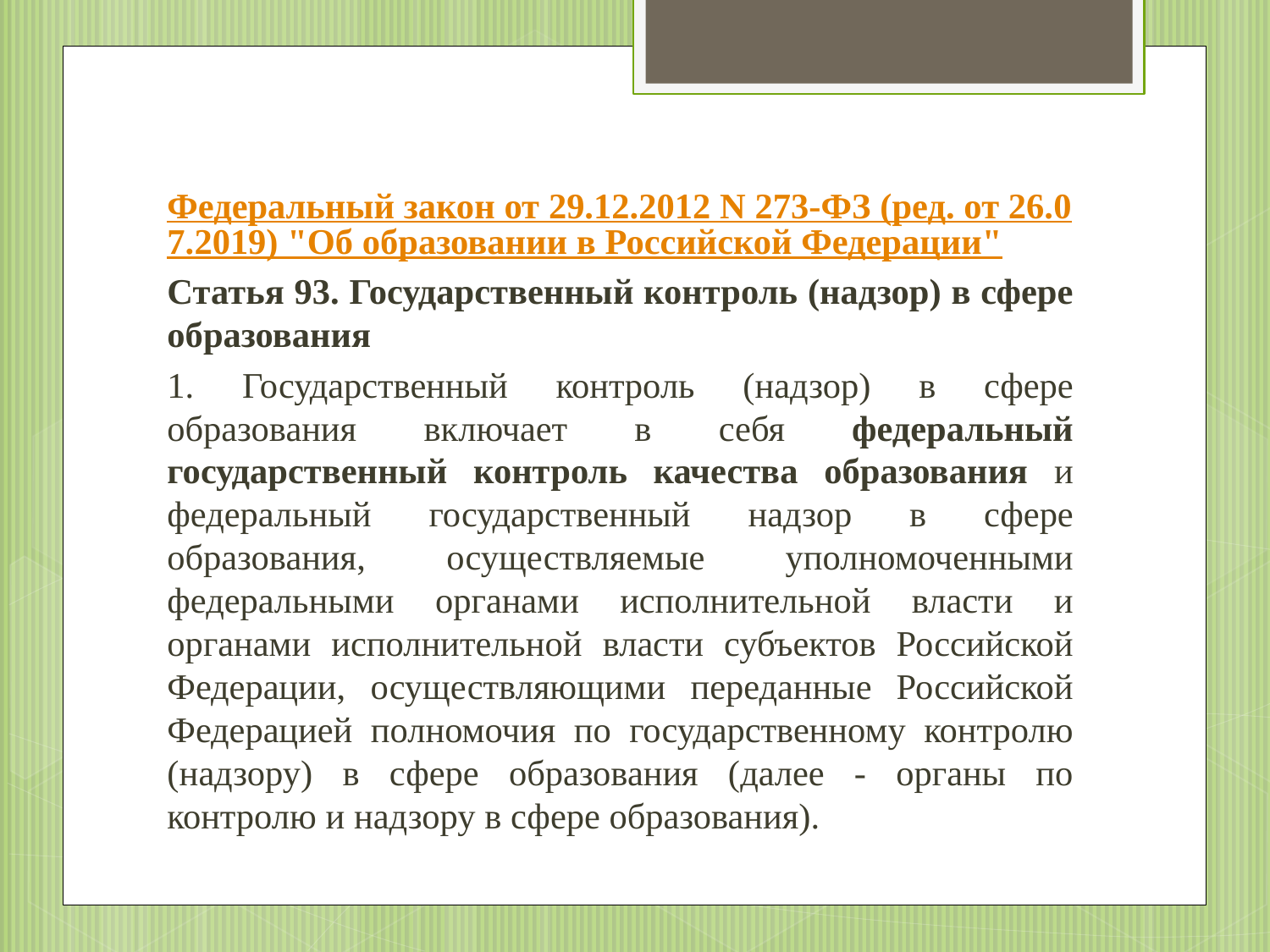

Федеральный закон от 29.12.2012 N 273-ФЗ (ред. от 26.07.2019) "Об образовании в Российской Федерации"
Статья 93. Государственный контроль (надзор) в сфере образования
1. Государственный контроль (надзор) в сфере образования включает в себя федеральный государственный контроль качества образования и федеральный государственный надзор в сфере образования, осуществляемые уполномоченными федеральными органами исполнительной власти и органами исполнительной власти субъектов Российской Федерации, осуществляющими переданные Российской Федерацией полномочия по государственному контролю (надзору) в сфере образования (далее - органы по контролю и надзору в сфере образования).